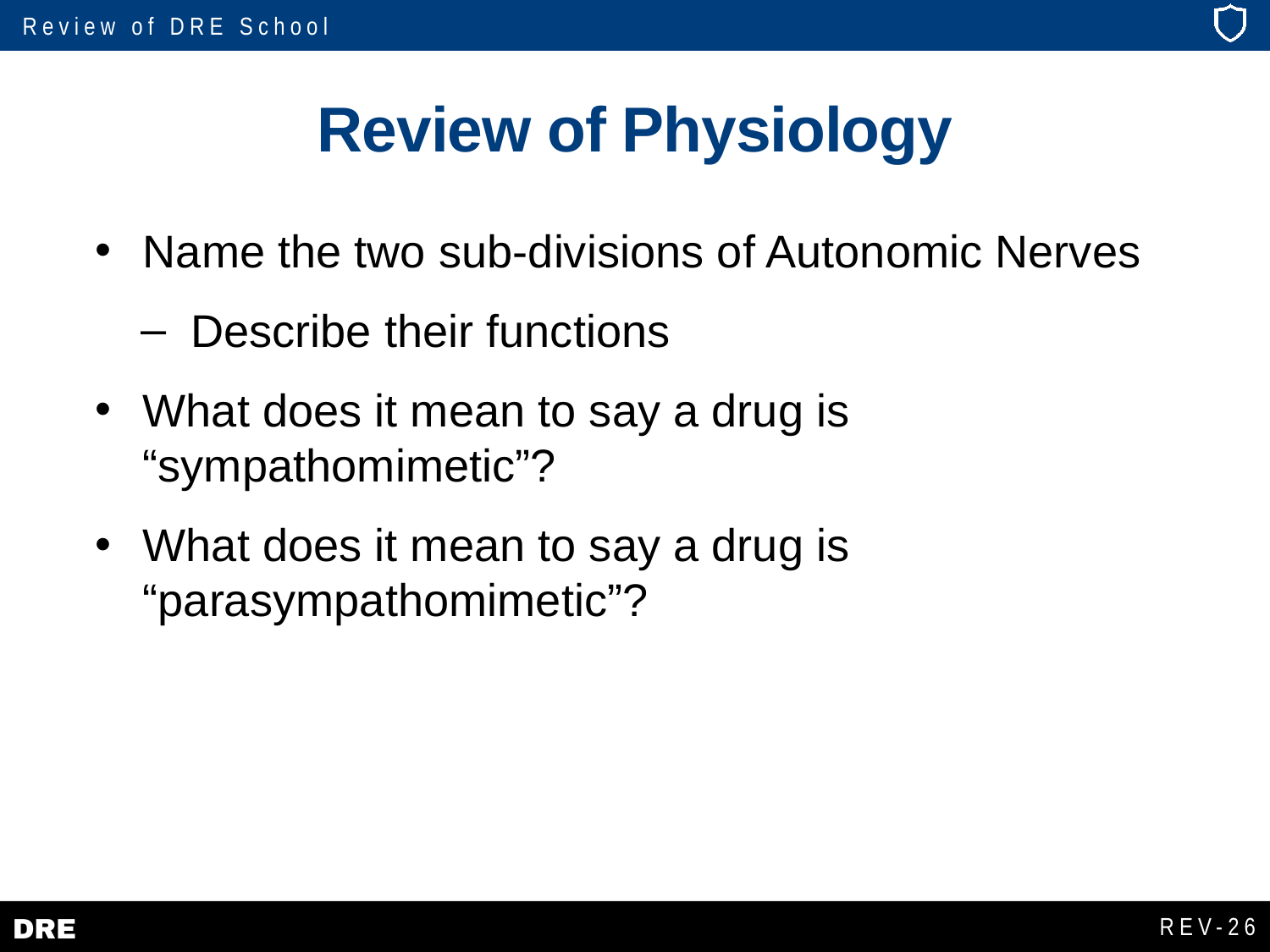

# Review of Physiology
Name the two sub-divisions of Autonomic Nerves
Describe their functions
What does it mean to say a drug is “sympathomimetic”?
What does it mean to say a drug is “parasympathomimetic”?

REV-26